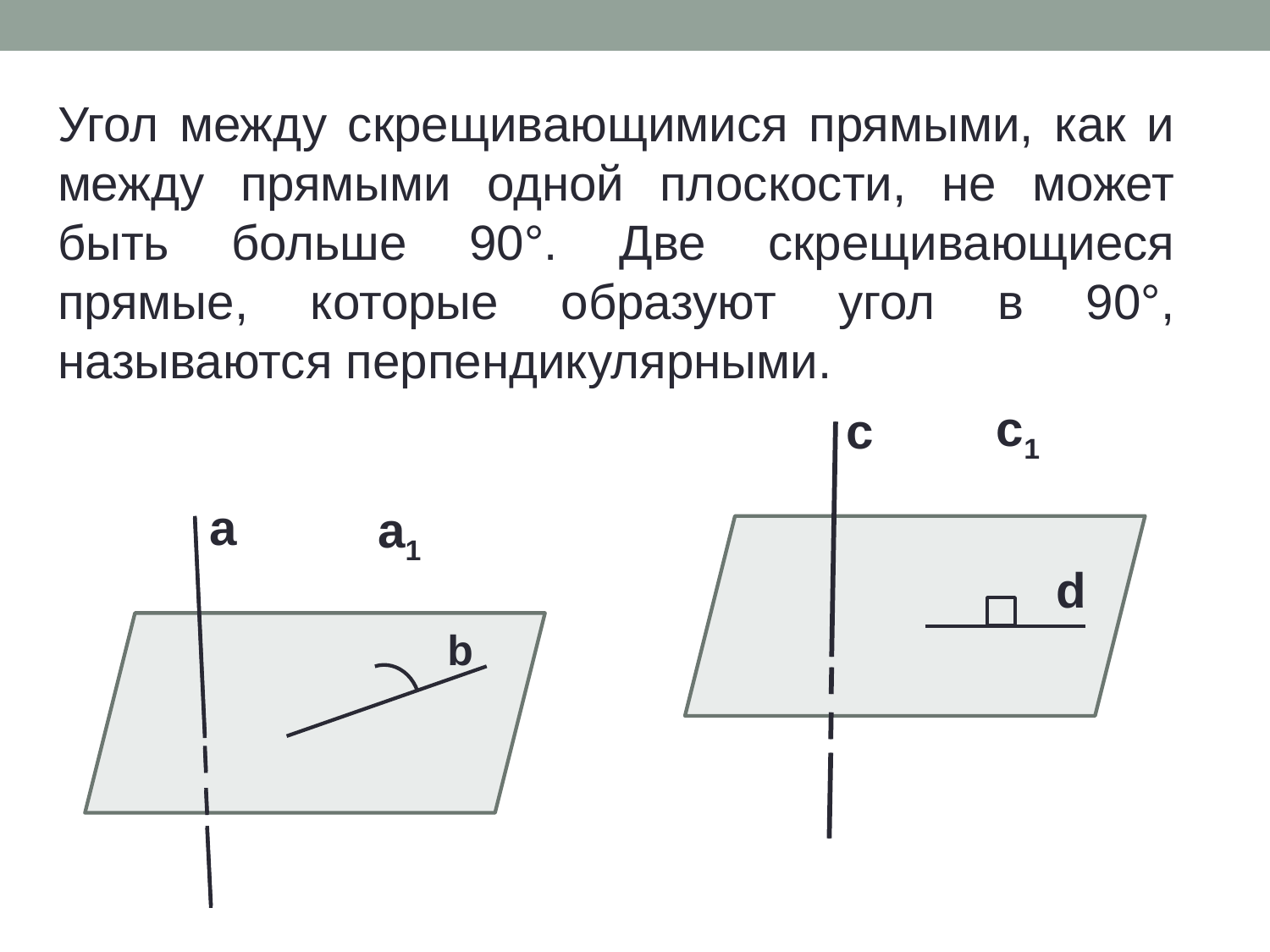

Угол между скрещивающимися прямыми, как и между прямыми одной плоскости, не может быть больше 90°. Две скрещивающиеся прямые, которые образуют угол в 90°, называются перпендикулярными.

c1
c
a
a1

d

b